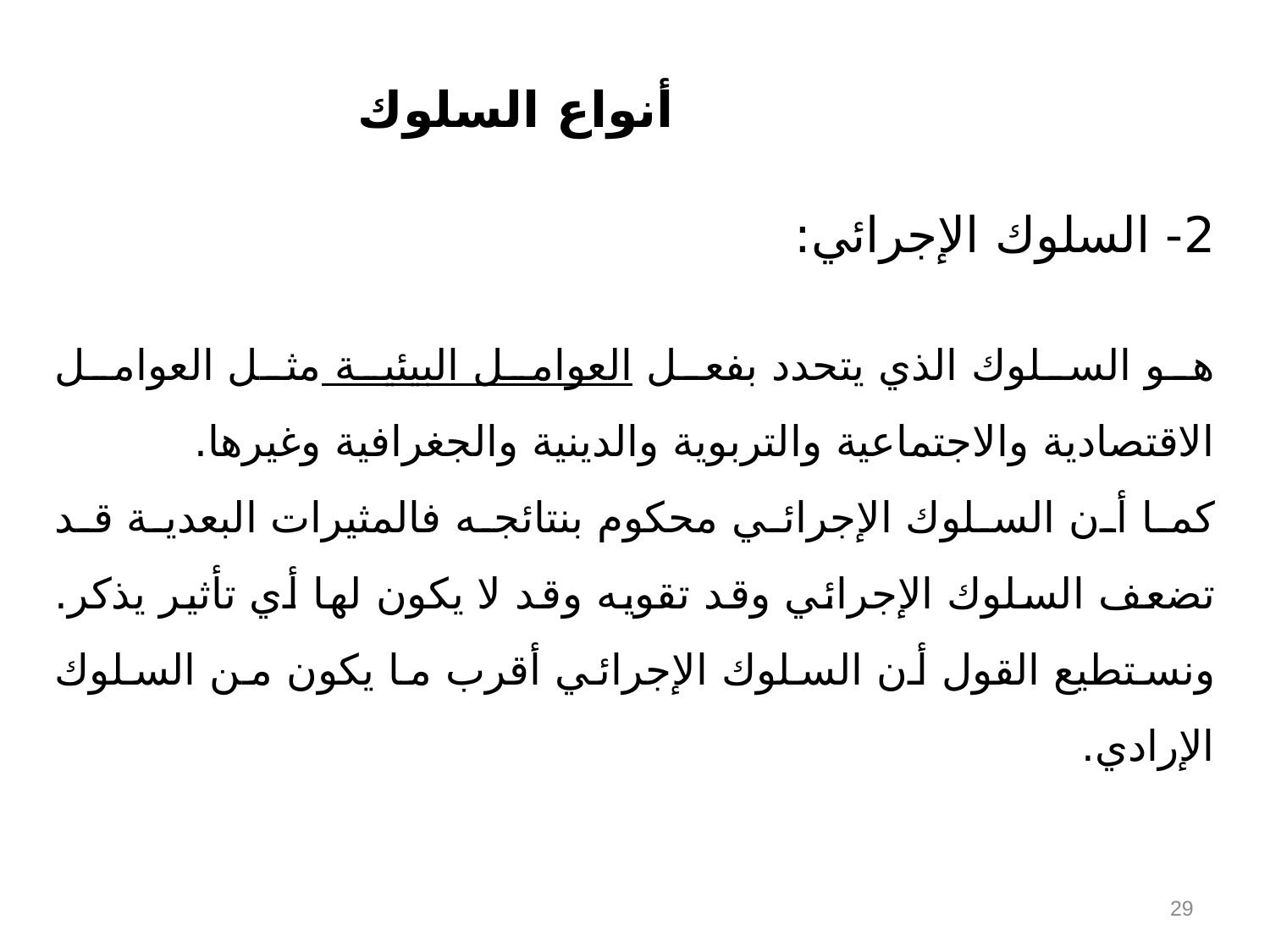

أنواع السلوك

2- السلوك الإجرائي:

هو السلوك الذي يتحدد بفعل العوامل البيئية مثل العوامل الاقتصادية والاجتماعية والتربوية والدينية والجغرافية وغيرها.
كما أن السلوك الإجرائي محكوم بنتائجه فالمثيرات البعدية قد تضعف السلوك الإجرائي وقد تقويه وقد لا يكون لها أي تأثير يذكر. ونستطيع القول أن السلوك الإجرائي أقرب ما يكون من السلوك الإرادي.
29